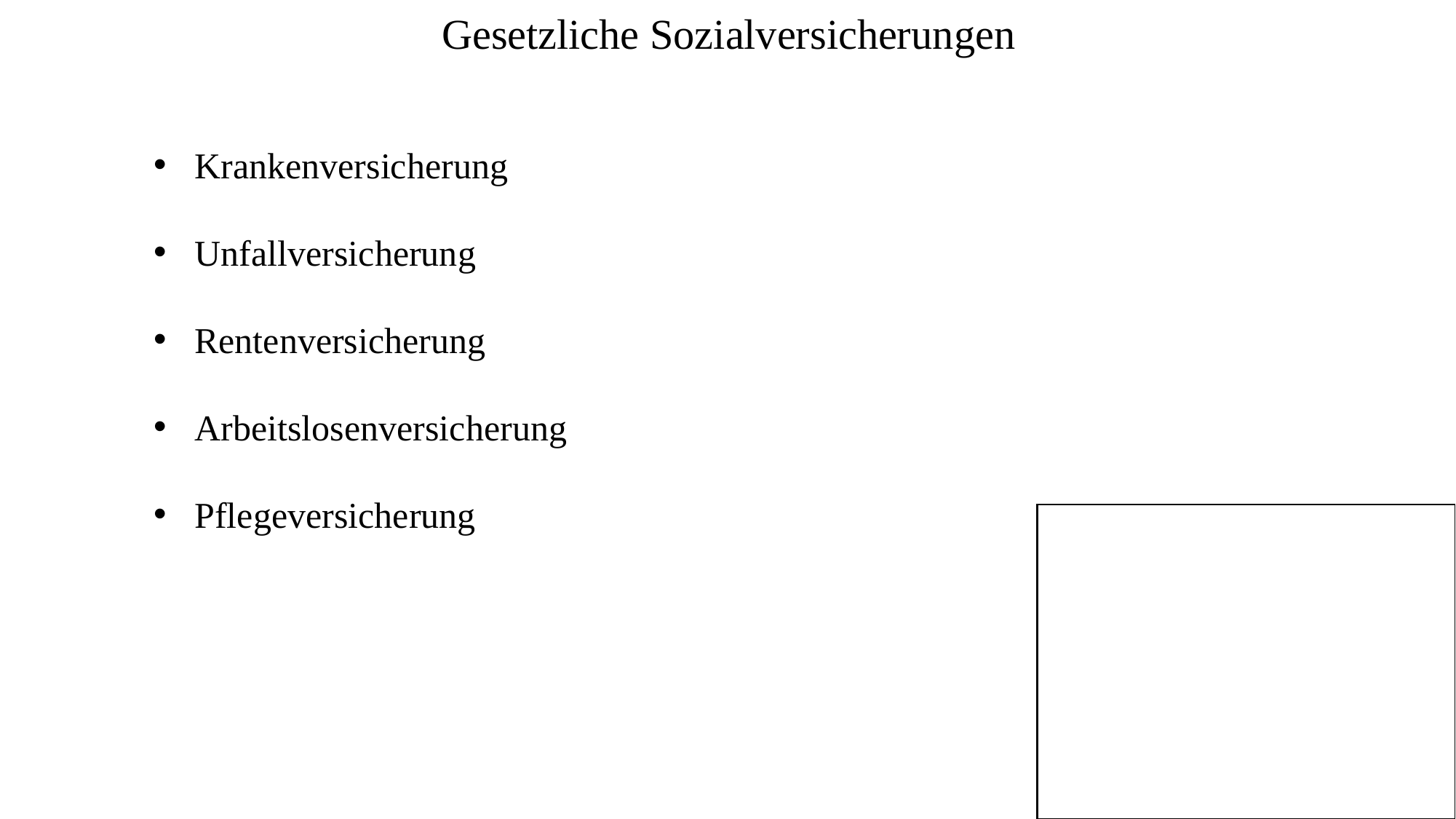

Gesetzliche Sozialversicherungen
Krankenversicherung

Unfallversicherung

Rentenversicherung

Arbeitslosenversicherung

Pflegeversicherung